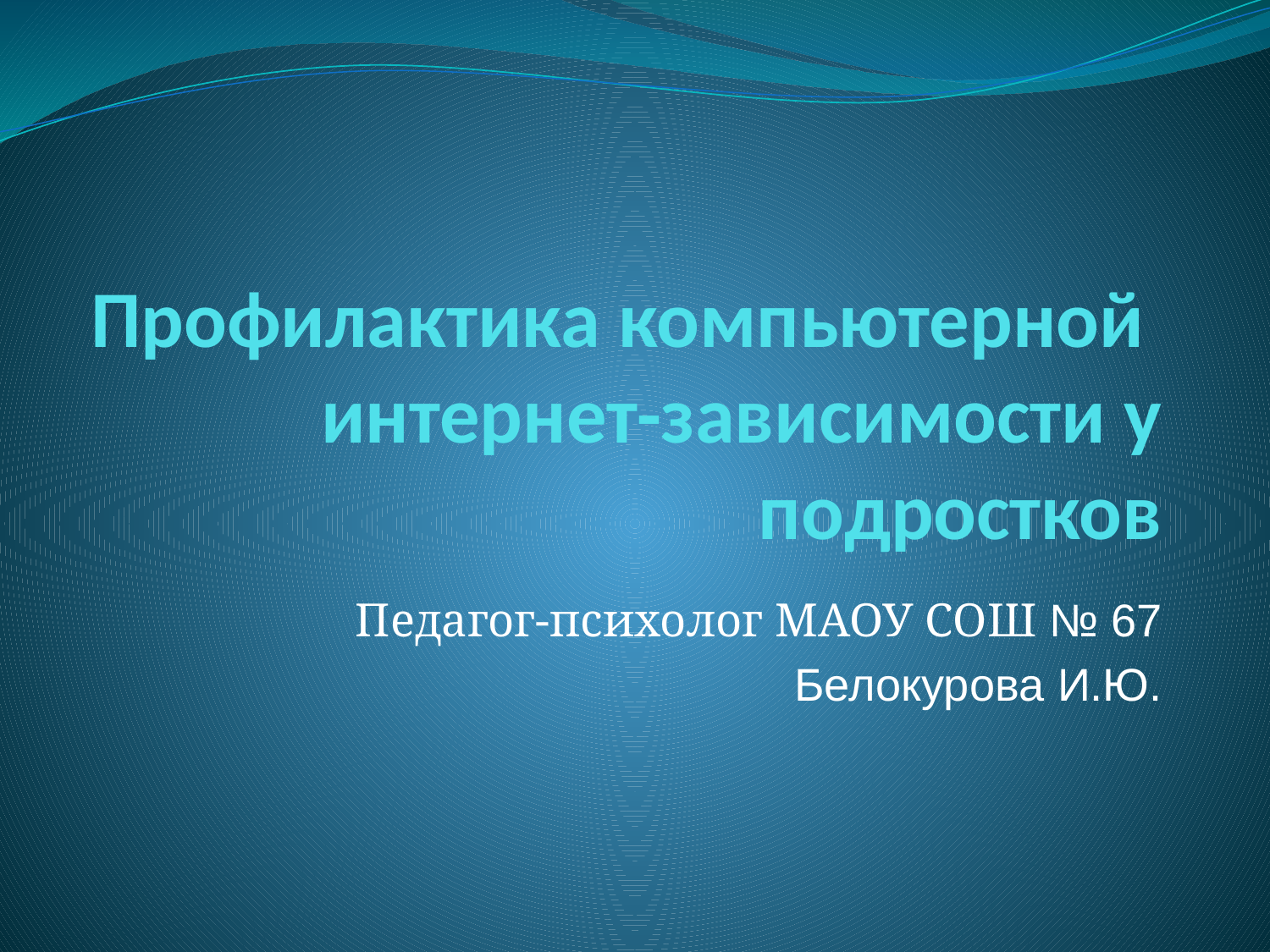

# Профилактика компьютерной интернет-зависимости у подростков
Педагог-психолог МАОУ СОШ № 67
Белокурова И.Ю.